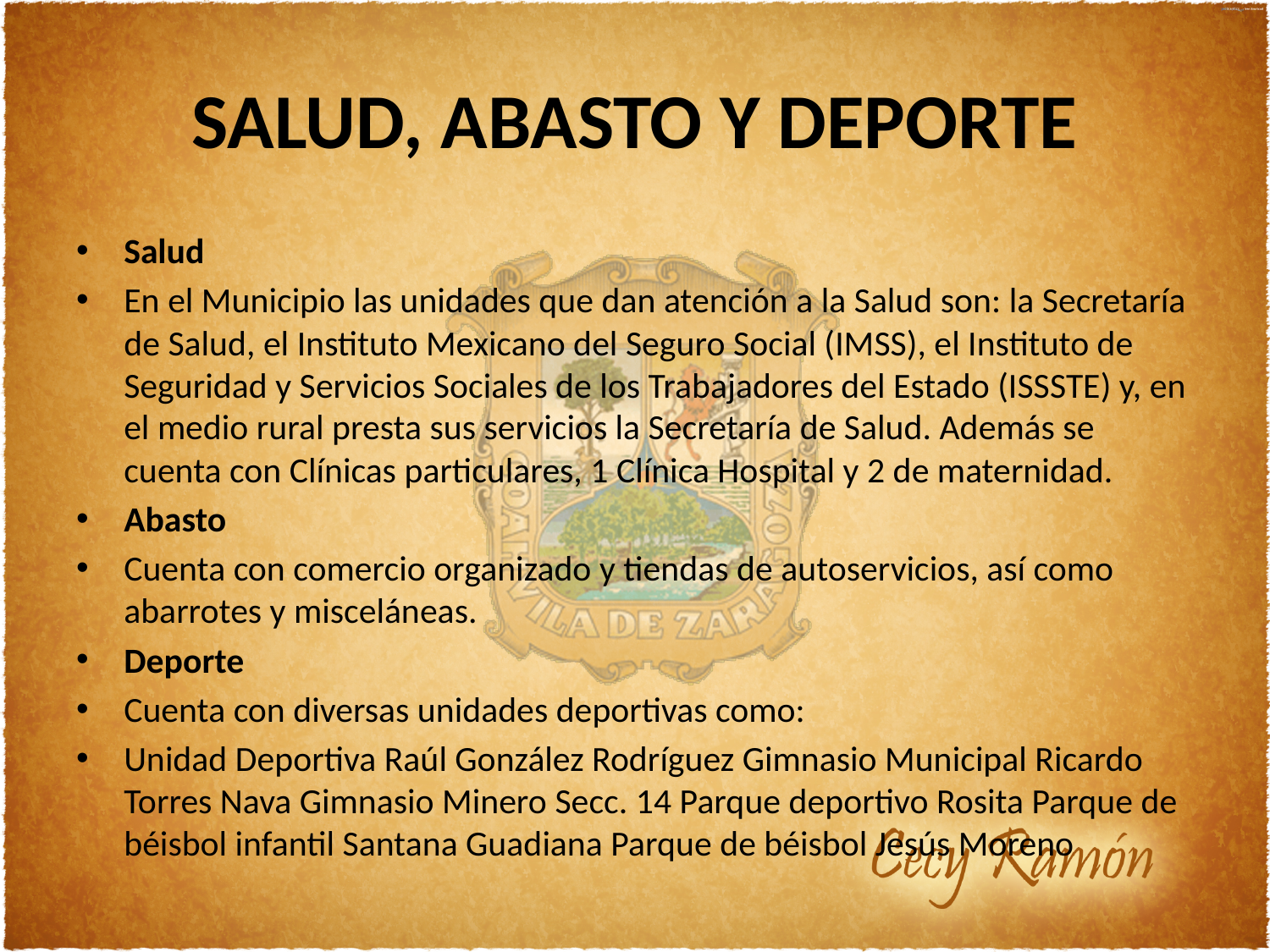

# SALUD, ABASTO Y DEPORTE
Salud
En el Municipio las unidades que dan atención a la Salud son: la Secretaría de Salud, el Instituto Mexicano del Seguro Social (IMSS), el Instituto de Seguridad y Servicios Sociales de los Trabajadores del Estado (ISSSTE) y, en el medio rural presta sus servicios la Secretaría de Salud. Además se cuenta con Clínicas particulares, 1 Clínica Hospital y 2 de maternidad.
Abasto
Cuenta con comercio organizado y tiendas de autoservicios, así como abarrotes y misceláneas.
Deporte
Cuenta con diversas unidades deportivas como:
Unidad Deportiva Raúl González Rodríguez Gimnasio Municipal Ricardo Torres Nava Gimnasio Minero Secc. 14 Parque deportivo Rosita Parque de béisbol infantil Santana Guadiana Parque de béisbol Jesús Moreno